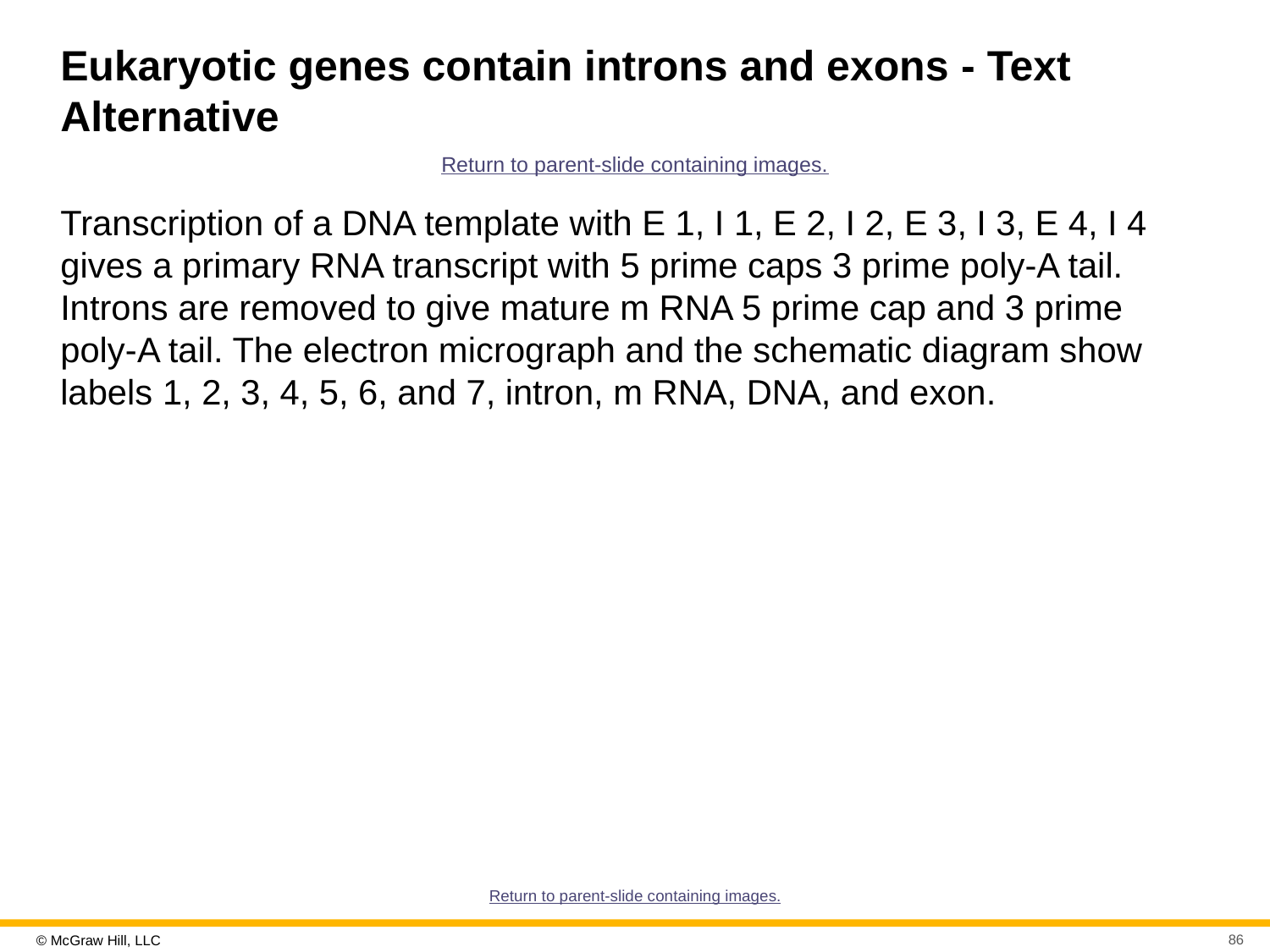

# Eukaryotic genes contain introns and exons - Text Alternative
Return to parent-slide containing images.
Transcription of a DNA template with E 1, I 1, E 2, I 2, E 3, I 3, E 4, I 4 gives a primary RNA transcript with 5 prime caps 3 prime poly-A tail. Introns are removed to give mature m RNA 5 prime cap and 3 prime poly-A tail. The electron micrograph and the schematic diagram show labels 1, 2, 3, 4, 5, 6, and 7, intron, m RNA, DNA, and exon.
Return to parent-slide containing images.
86